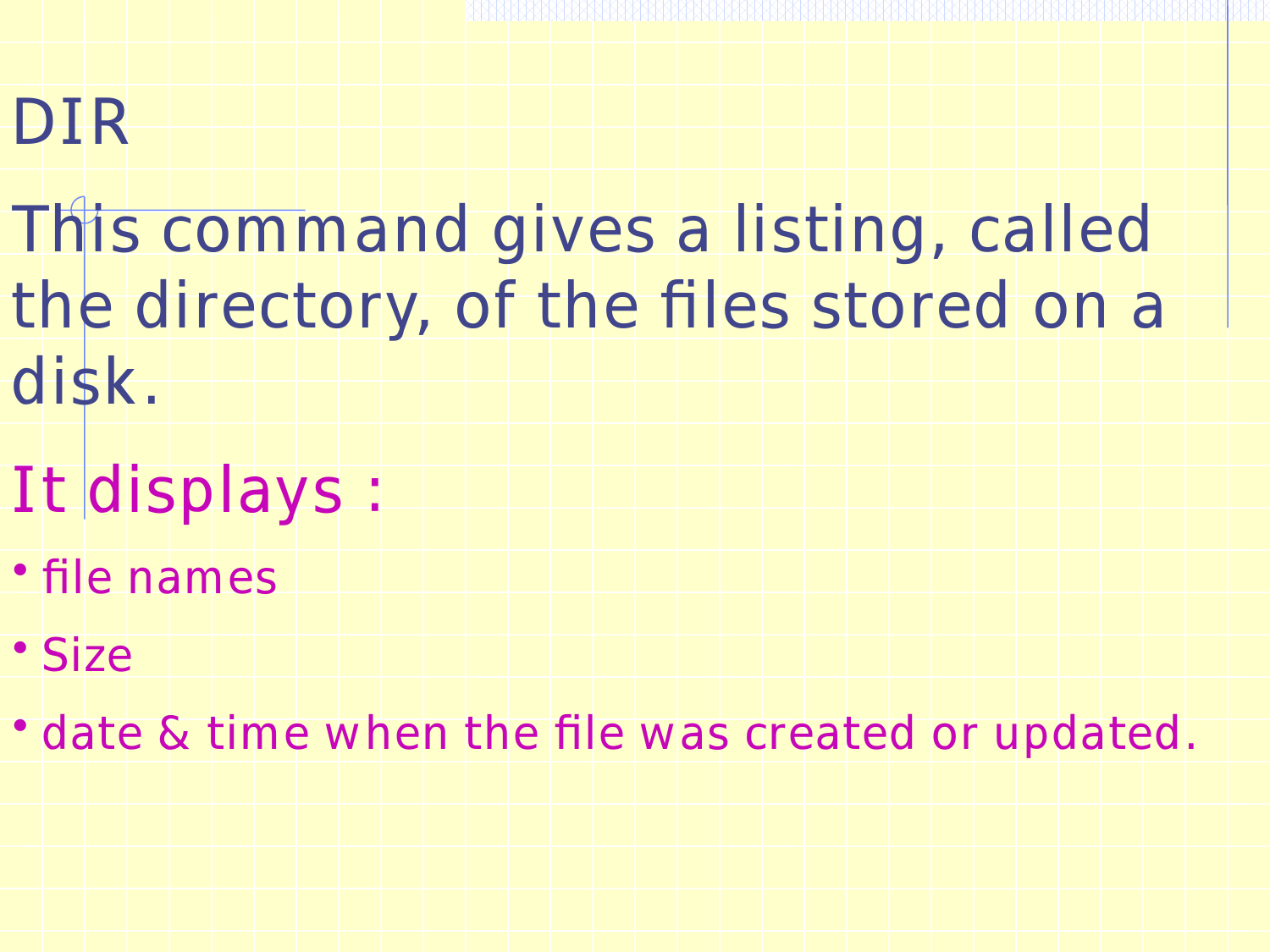

DIR
This command gives a listing, called the directory, of the files stored on a disk.
It displays :
file names
Size
date & time when the file was created or updated.